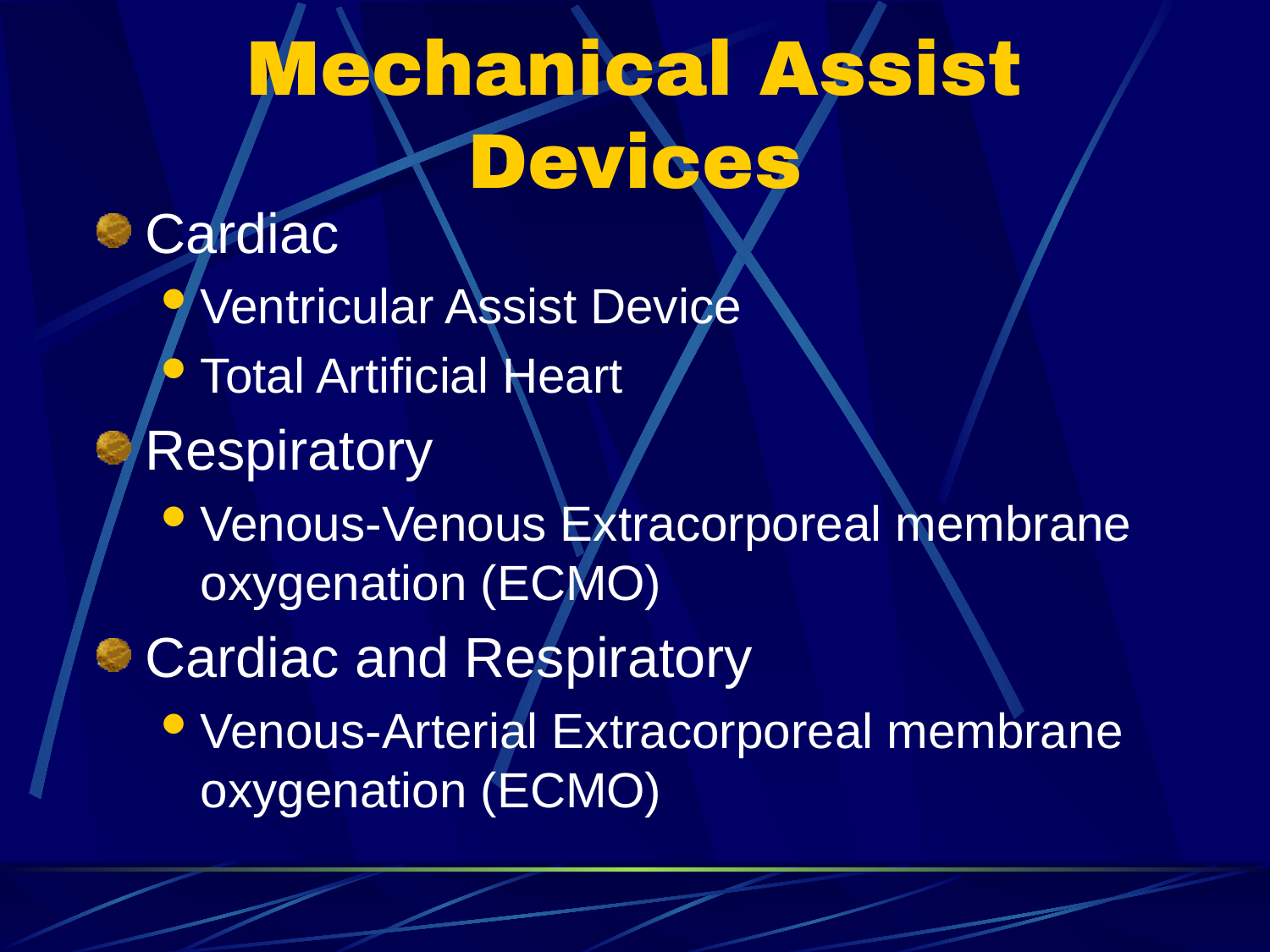

# Mechanical Assist Devices
Cardiac
Ventricular Assist Device
Total Artificial Heart
Respiratory
Venous-Venous Extracorporeal membrane oxygenation (ECMO)
Cardiac and Respiratory
Venous-Arterial Extracorporeal membrane oxygenation (ECMO)